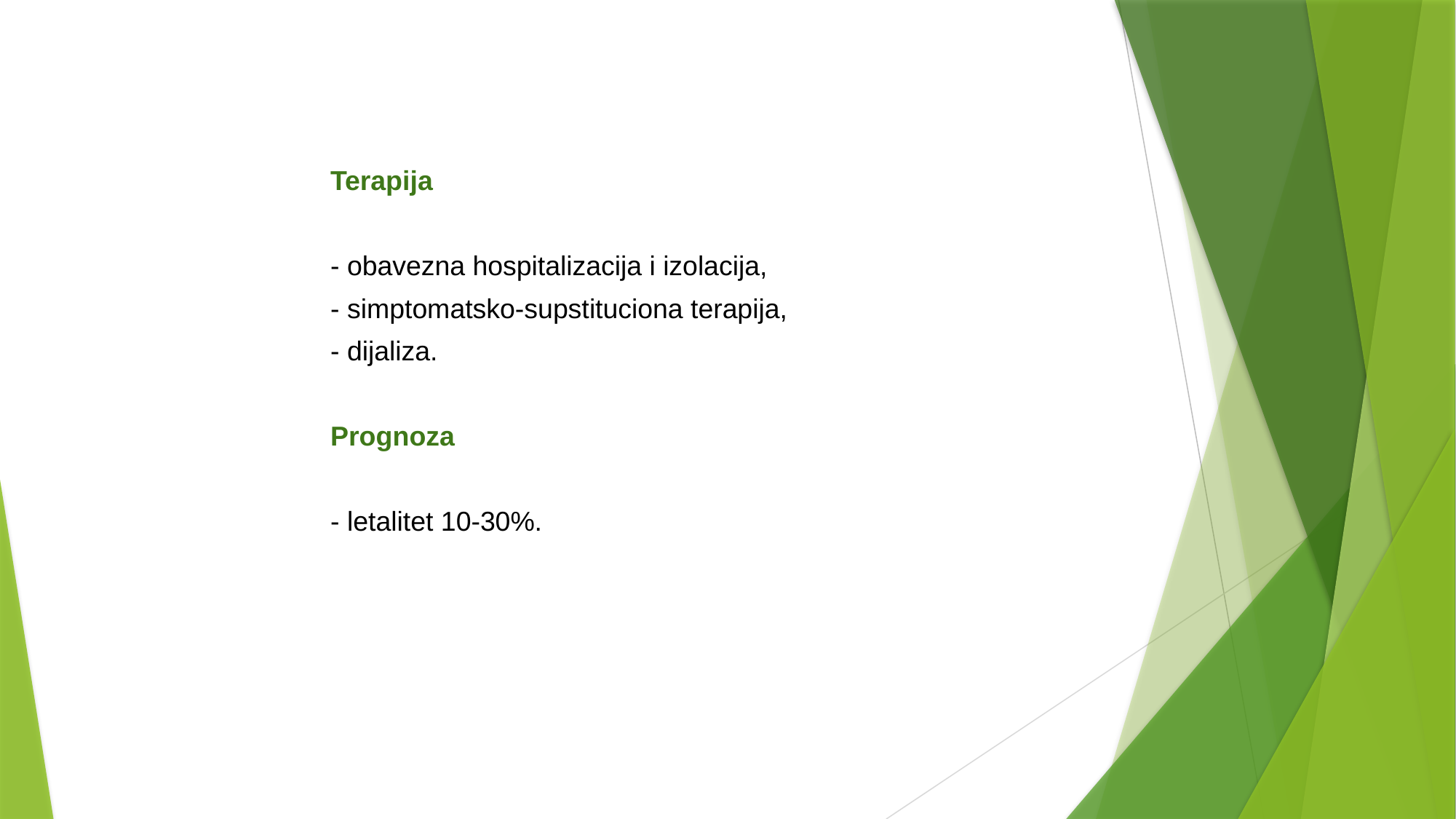

Terapija

- obavezna hospitalizacija i izolacija,
- simptomatsko-supstituciona terapija,
- dijaliza.

Prognoza

- letalitet 10-30%.